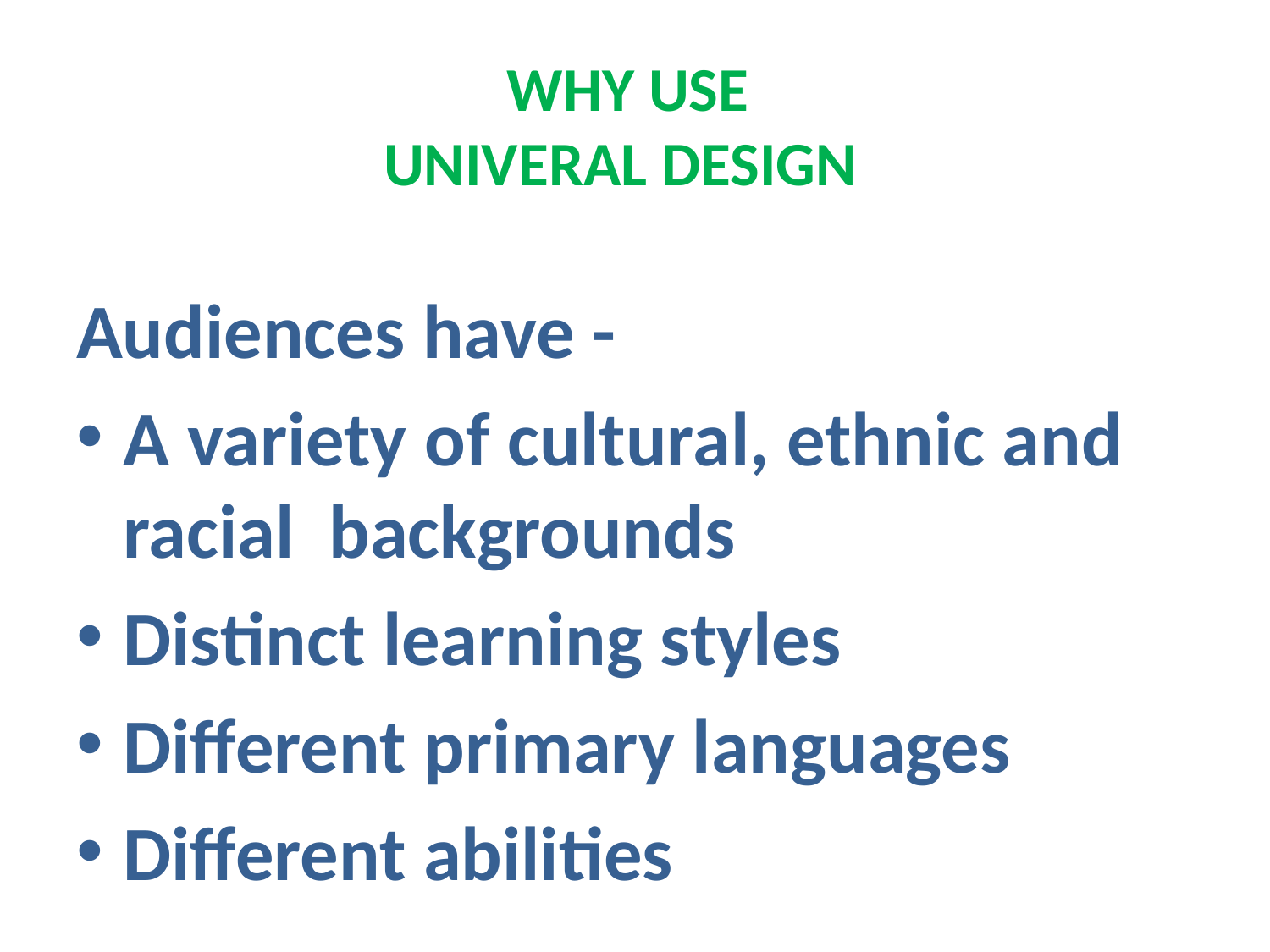

# WHY USE UNIVERAL DESIGN?
Audiences have -
A variety of cultural, ethnic and racial  backgrounds
Distinct learning styles
Different primary languages
Different abilities